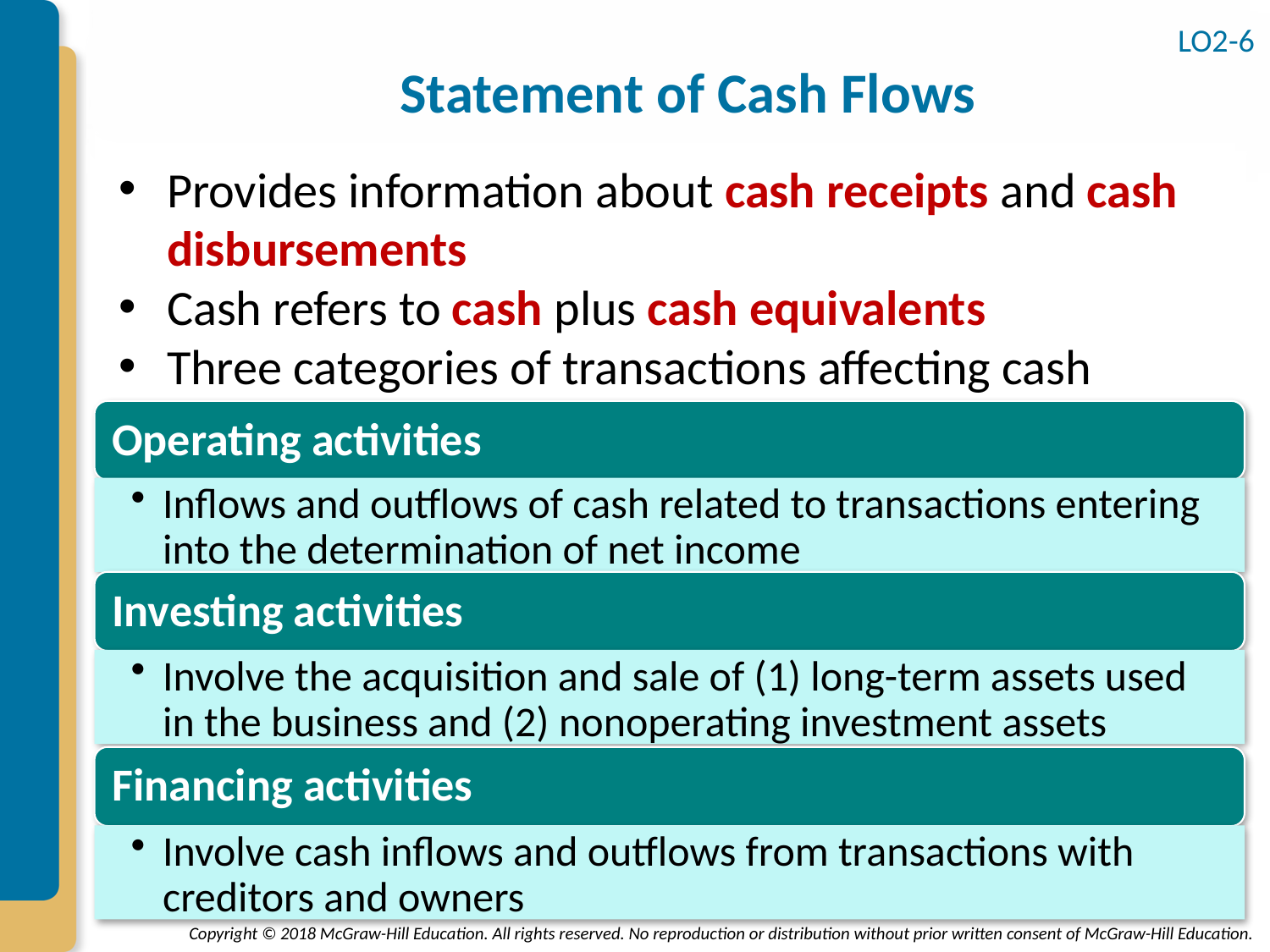

# Statement of Cash Flows
LO2-6
Provides information about cash receipts and cash disbursements
Cash refers to cash plus cash equivalents
Three categories of transactions affecting cash
Operating activities
Inflows and outflows of cash related to transactions entering into the determination of net income
Investing activities
Involve the acquisition and sale of (1) long-term assets used in the business and (2) nonoperating investment assets
Financing activities
Involve cash inflows and outflows from transactions with creditors and owners